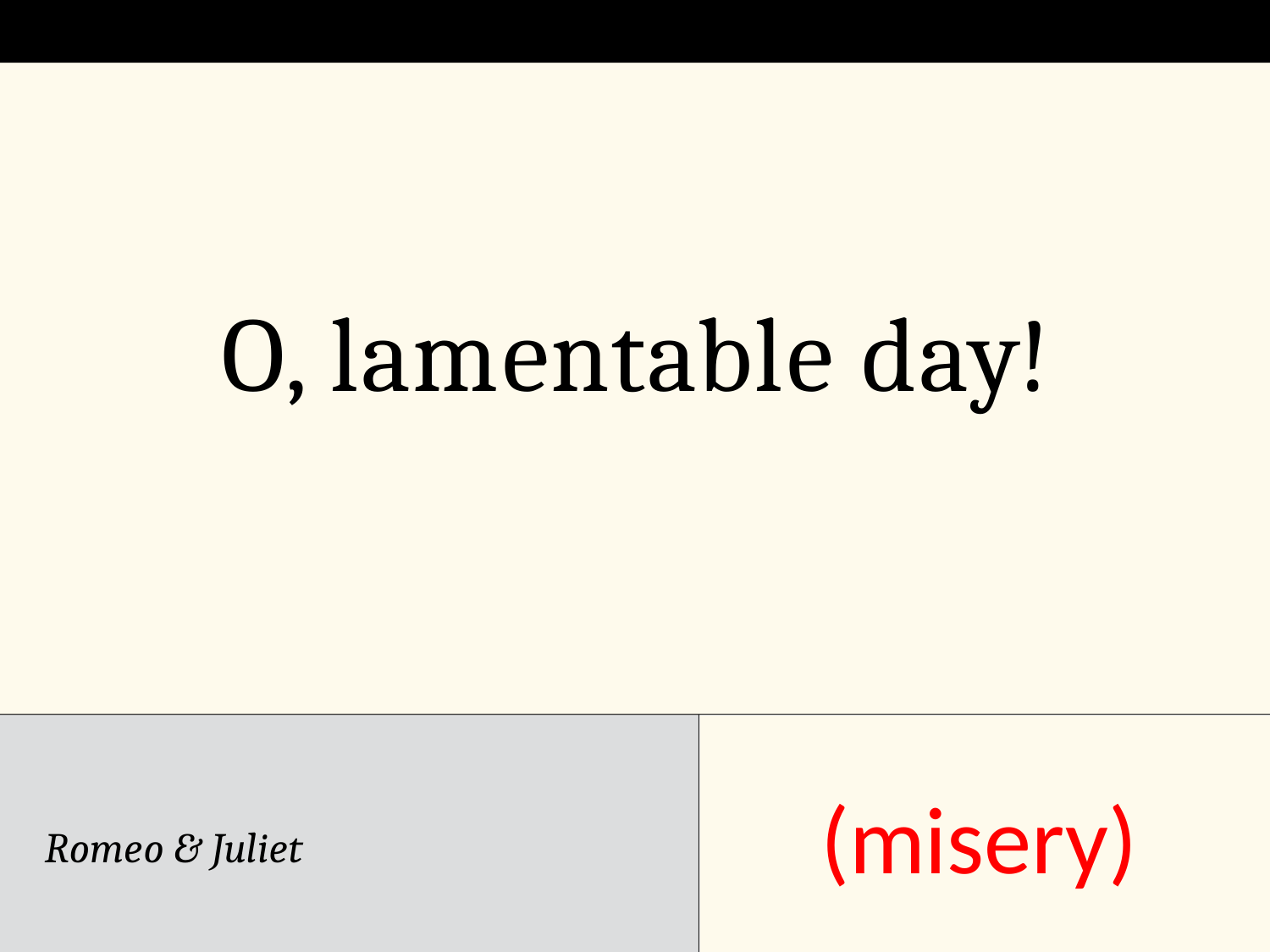

O, lamentable day!
(misery)
Romeo & Juliet